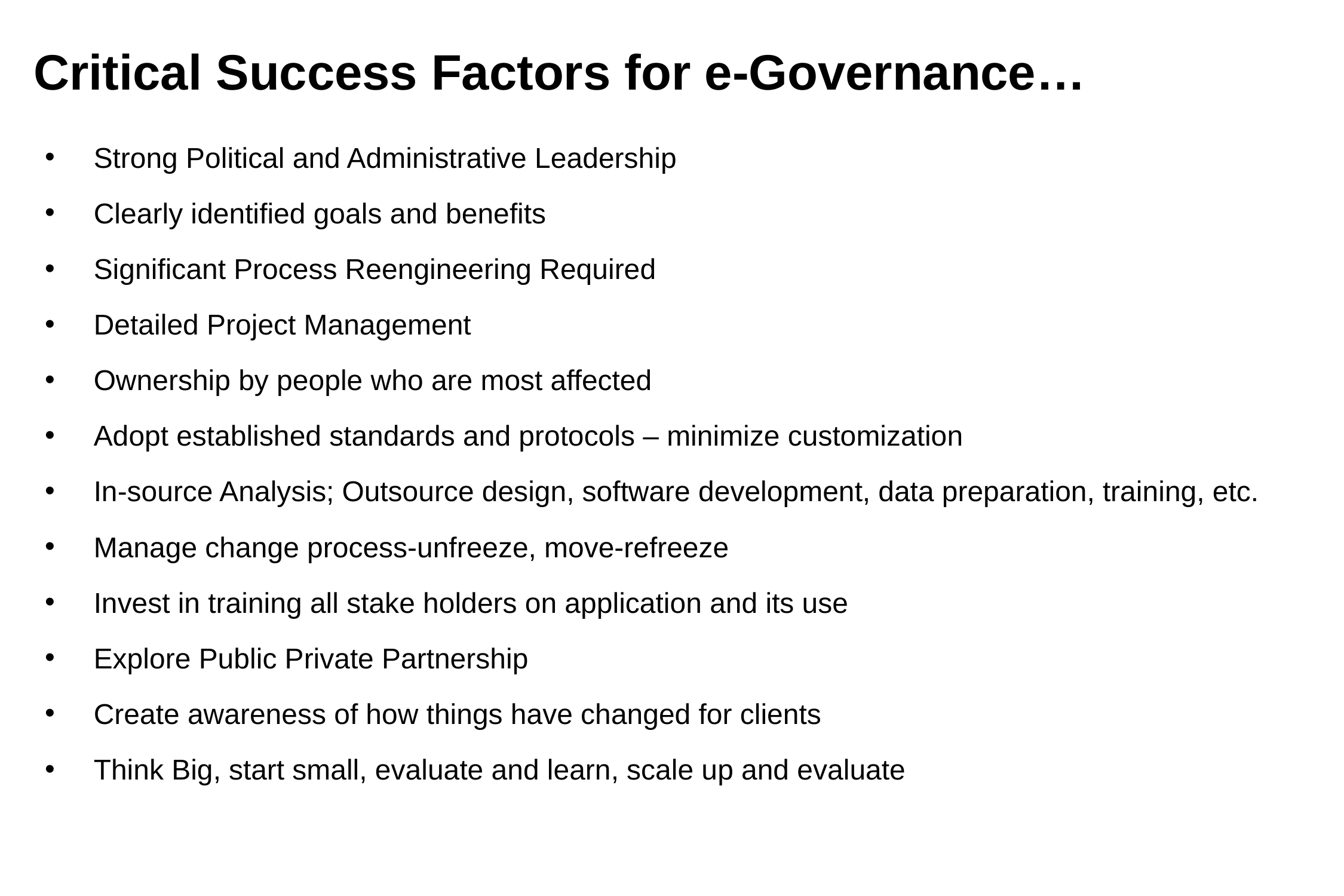

# Critical Success Factors for e-Governance…
Strong Political and Administrative Leadership
Clearly identified goals and benefits
Significant Process Reengineering Required
Detailed Project Management
Ownership by people who are most affected
Adopt established standards and protocols – minimize customization
In-source Analysis; Outsource design, software development, data preparation, training, etc.
Manage change process-unfreeze, move-refreeze
Invest in training all stake holders on application and its use
Explore Public Private Partnership
Create awareness of how things have changed for clients
Think Big, start small, evaluate and learn, scale up and evaluate